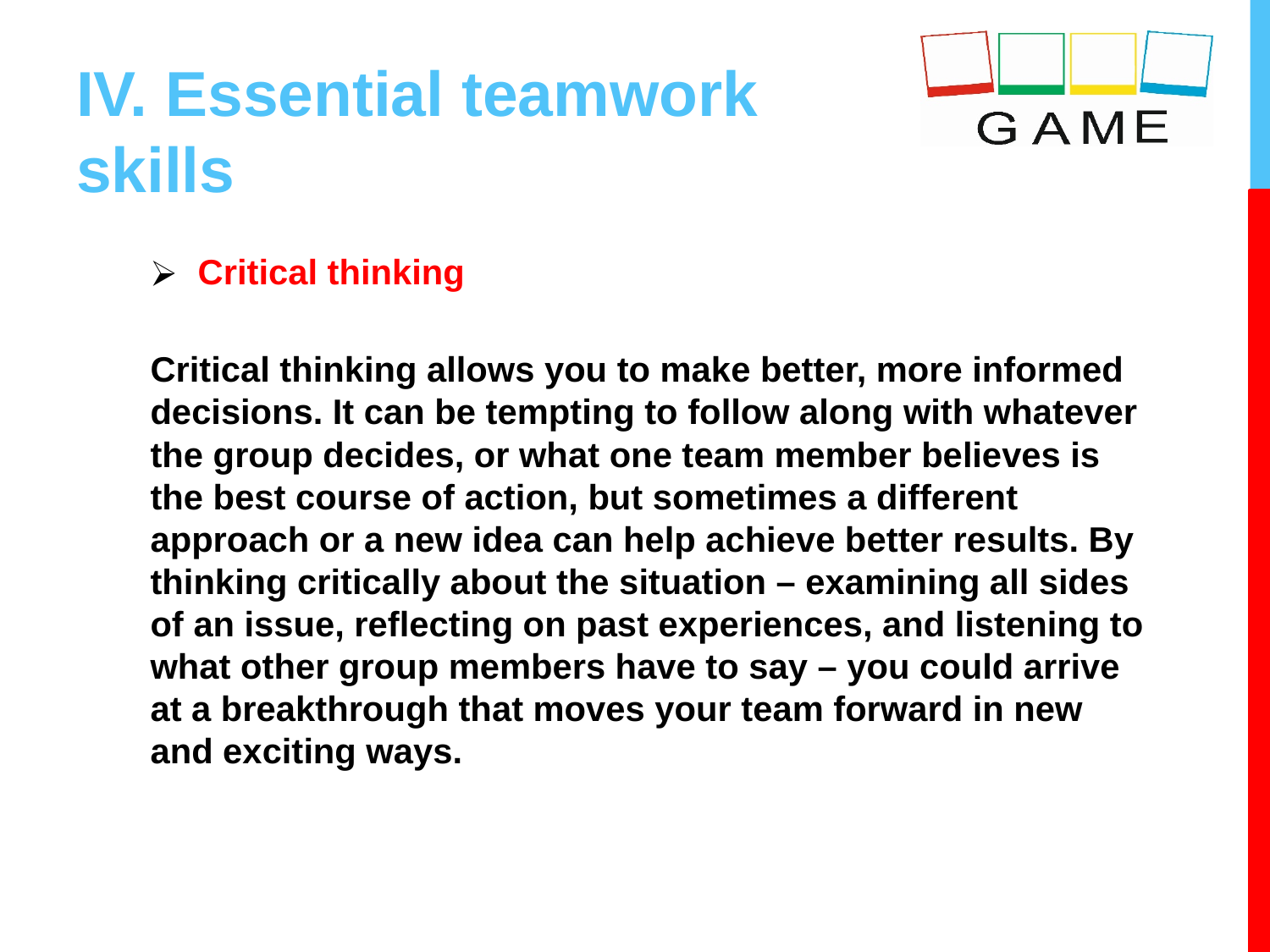

# IV. Essential teamwork skills
Critical thinking

Critical thinking allows you to make better, more informed decisions. It can be tempting to follow along with whatever the group decides, or what one team member believes is the best course of action, but sometimes a different approach or a new idea can help achieve better results. By thinking critically about the situation – examining all sides of an issue, reflecting on past experiences, and listening to what other group members have to say – you could arrive at a breakthrough that moves your team forward in new and exciting ways.